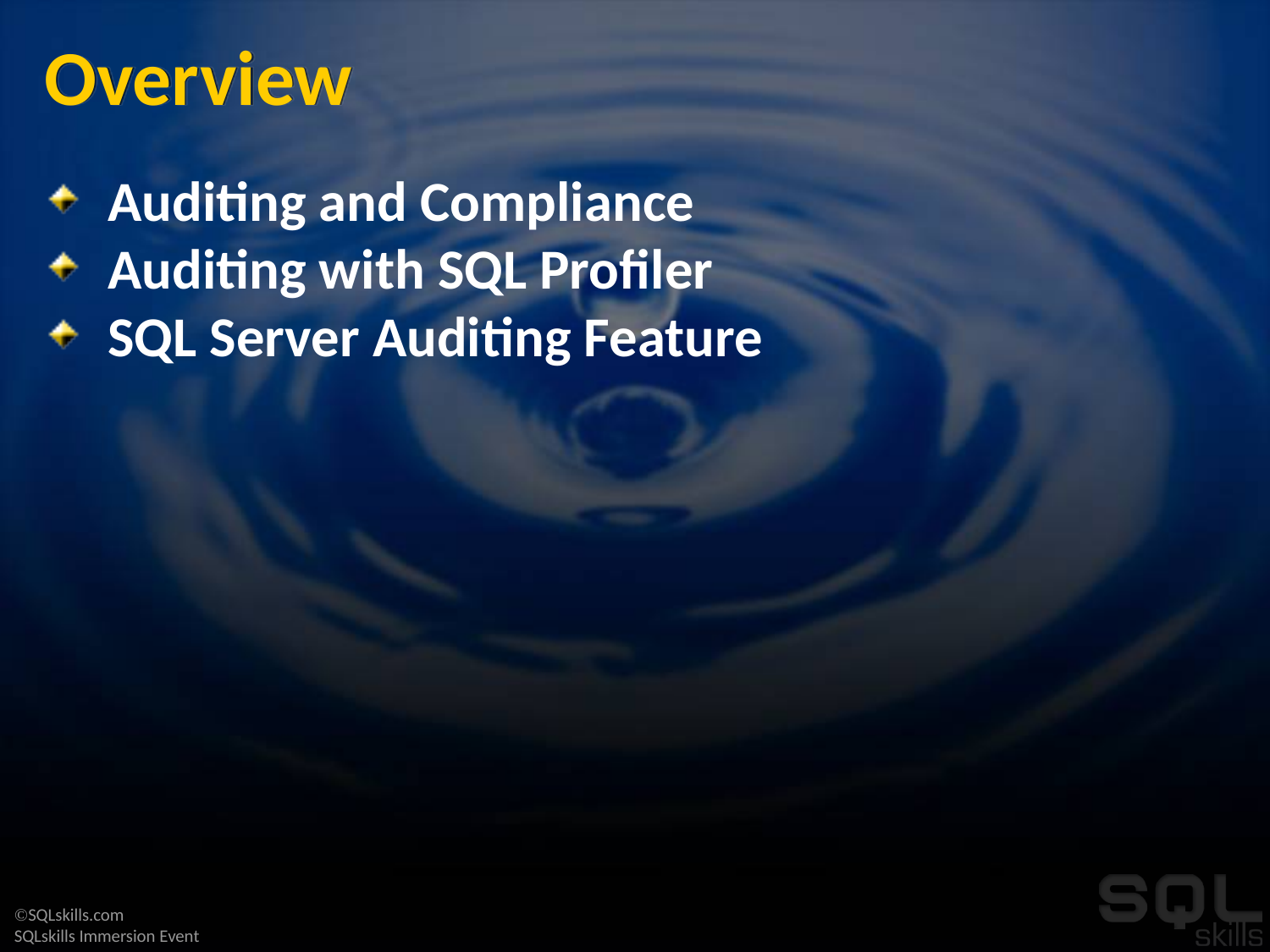

# Overview
Auditing and Compliance
Auditing with SQL Profiler
SQL Server Auditing Feature